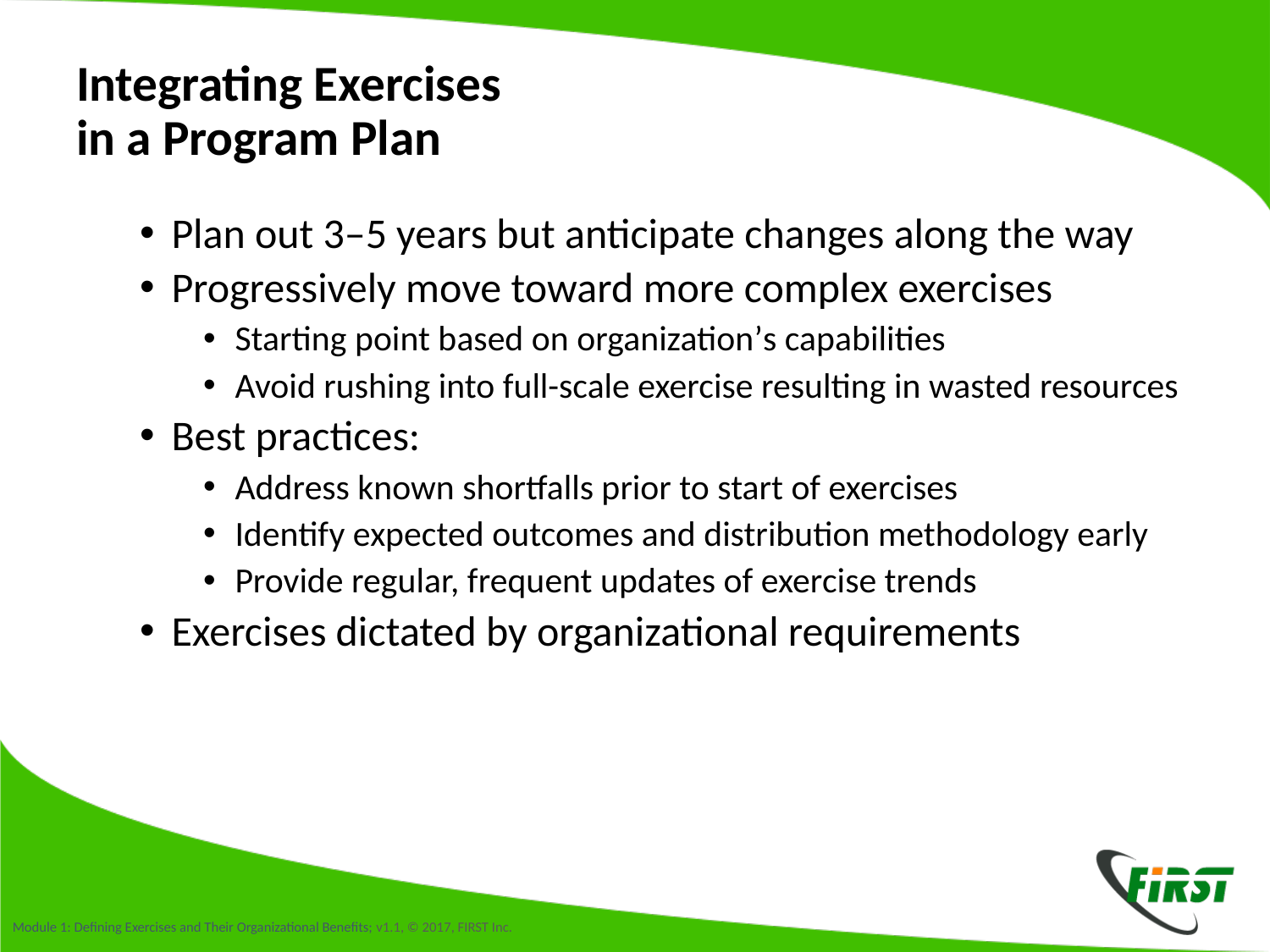

# Integrating Exercises in a Program Plan
Plan out 3–5 years but anticipate changes along the way
Progressively move toward more complex exercises
Starting point based on organization’s capabilities
Avoid rushing into full-scale exercise resulting in wasted resources
Best practices:
Address known shortfalls prior to start of exercises
Identify expected outcomes and distribution methodology early
Provide regular, frequent updates of exercise trends
Exercises dictated by organizational requirements